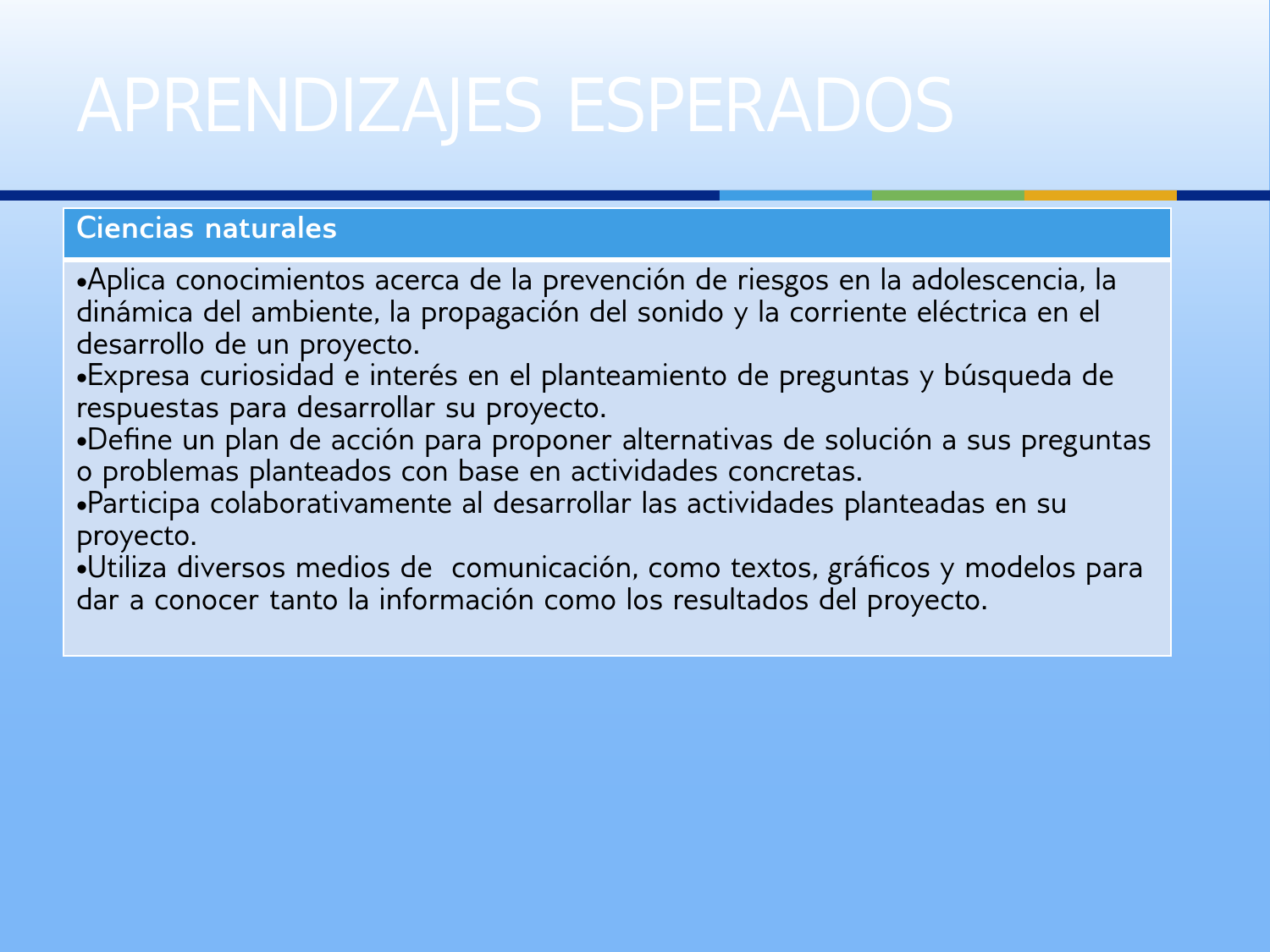

# APRENDIZAJES ESPERADOS
| Ciencias naturales |
| --- |
| Aplica conocimientos acerca de la prevención de riesgos en la adolescencia, la dinámica del ambiente, la propagación del sonido y la corriente eléctrica en el desarrollo de un proyecto. Expresa curiosidad e interés en el planteamiento de preguntas y búsqueda de respuestas para desarrollar su proyecto. Define un plan de acción para proponer alternativas de solución a sus preguntas o problemas planteados con base en actividades concretas. Participa colaborativamente al desarrollar las actividades planteadas en su proyecto. Utiliza diversos medios de comunicación, como textos, gráficos y modelos para dar a conocer tanto la información como los resultados del proyecto. |